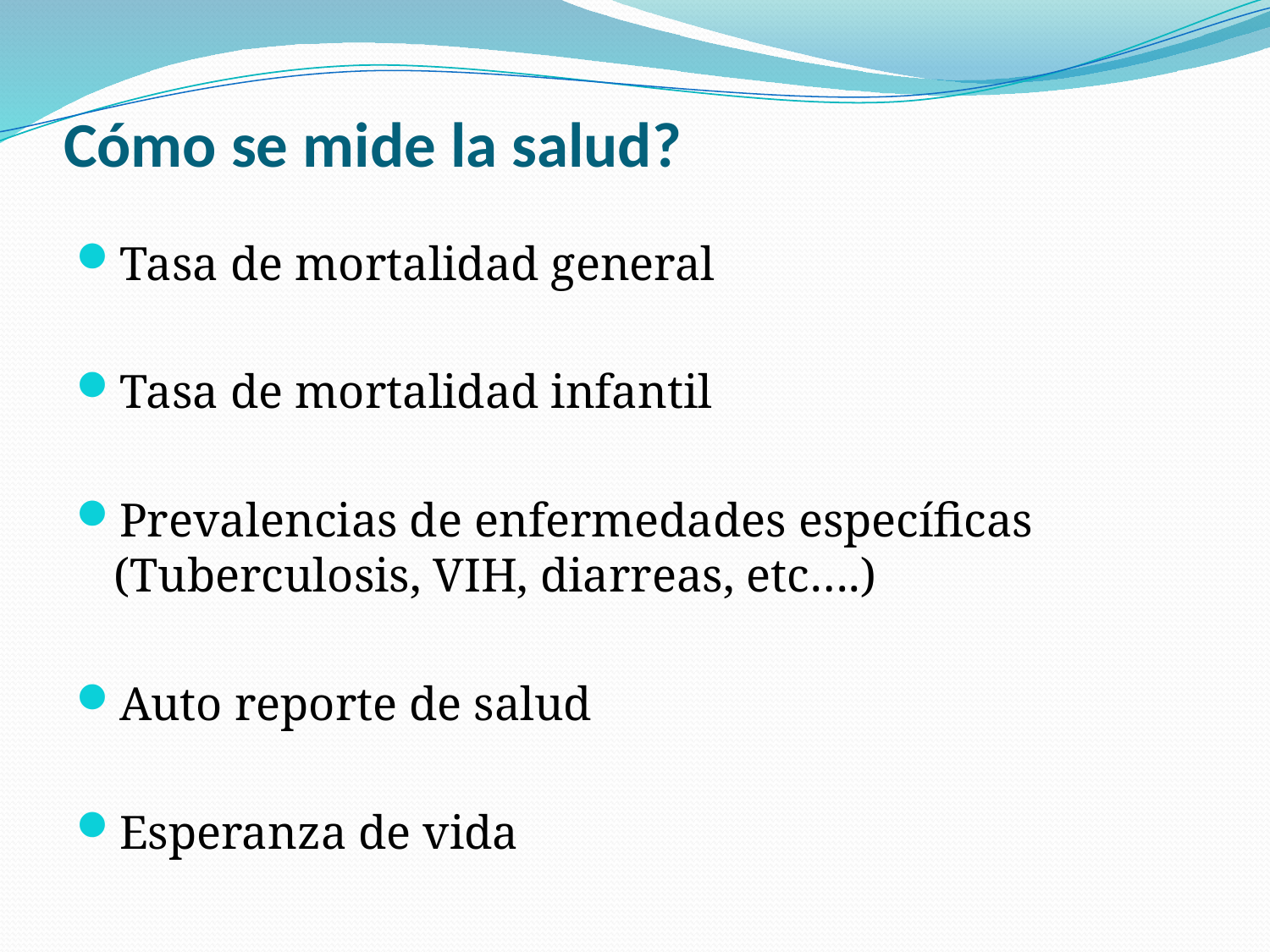

# Cómo se mide la salud?
Tasa de mortalidad general

Tasa de mortalidad infantil

Prevalencias de enfermedades específicas (Tuberculosis, VIH, diarreas, etc….)

Auto reporte de salud

Esperanza de vida